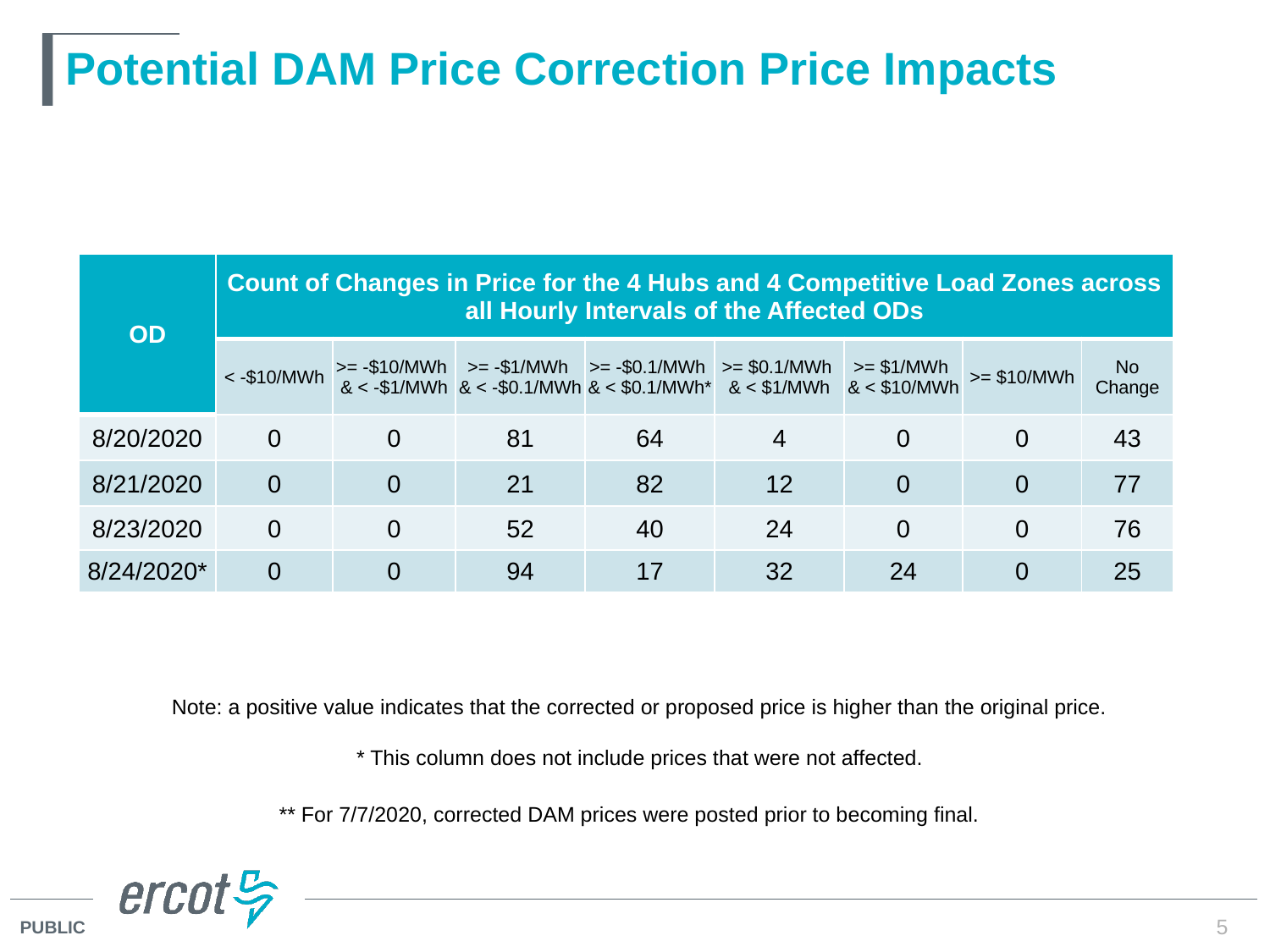

# Potential DAM Price Correction Price Impacts
| OD | Count of Changes in Price for the 4 Hubs and 4 Competitive Load Zones across all Hourly Intervals of the Affected ODs |  |  |  |  |  |  |  |
| --- | --- | --- | --- | --- | --- | --- | --- | --- |
|  | < -$10/MWh | >= -$10/MWh & < -$1/MWh | >= -$1/MWh & < -$0.1/MWh | >= -$0.1/MWh & < $0.1/MWh\* | >= $0.1/MWh & < $1/MWh | >= $1/MWh & < $10/MWh | >= $10/MWh | No Change |
| 8/20/2020 | 0 | 0 | 81 | 64 | 4 | 0 | 0 | 43 |
| 8/21/2020 | 0 | 0 | 21 | 82 | 12 | 0 | 0 | 77 |
| 8/23/2020 | 0 | 0 | 52 | 40 | 24 | 0 | 0 | 76 |
| 8/24/2020\* | 0 | 0 | 94 | 17 | 32 | 24 | 0 | 25 |
Note: a positive value indicates that the corrected or proposed price is higher than the original price.

* This column does not include prices that were not affected.
** For 7/7/2020, corrected DAM prices were posted prior to becoming final.
5